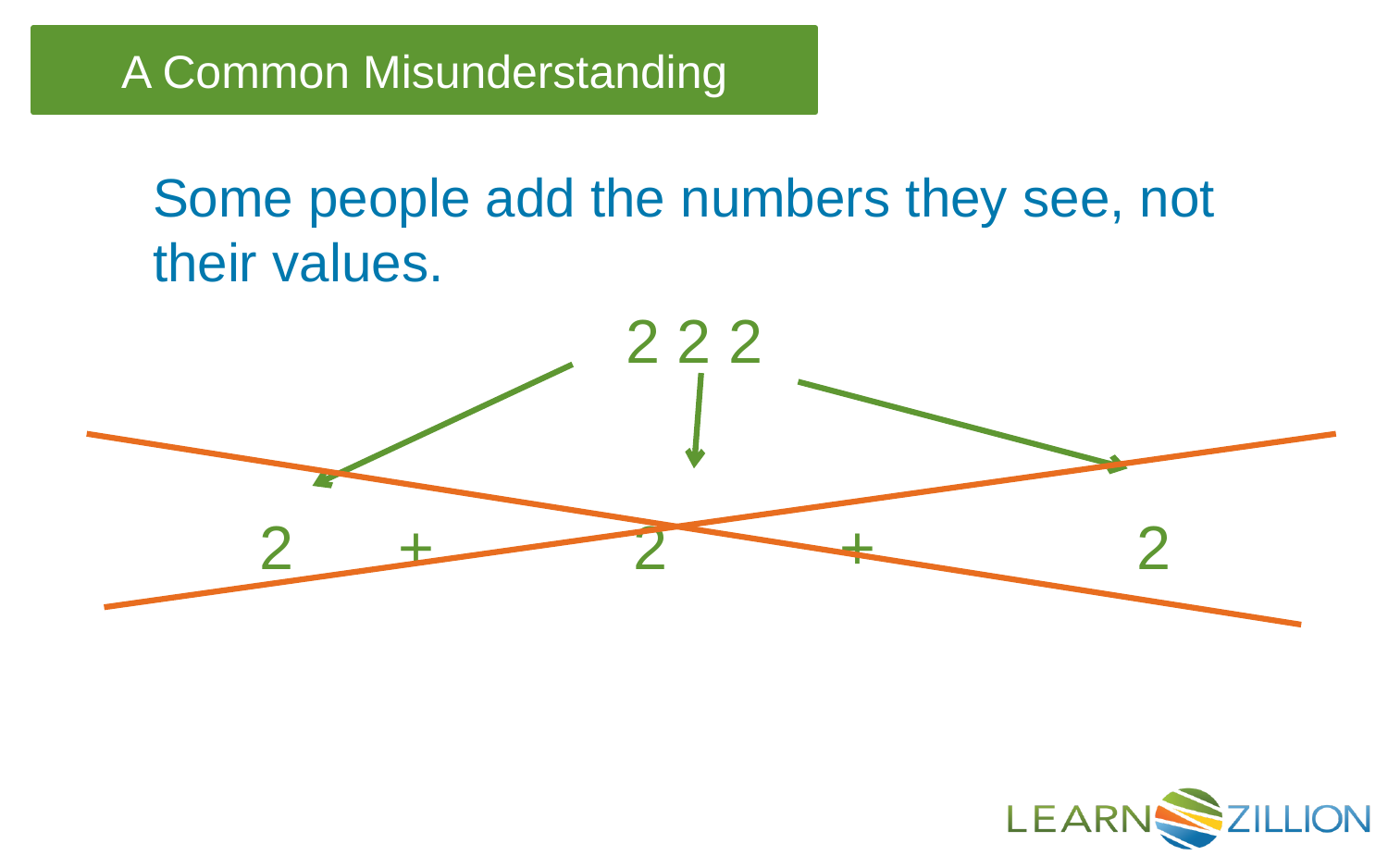

Some people add the numbers they see, not their values.
2 2 2
2	+
2	    +
2